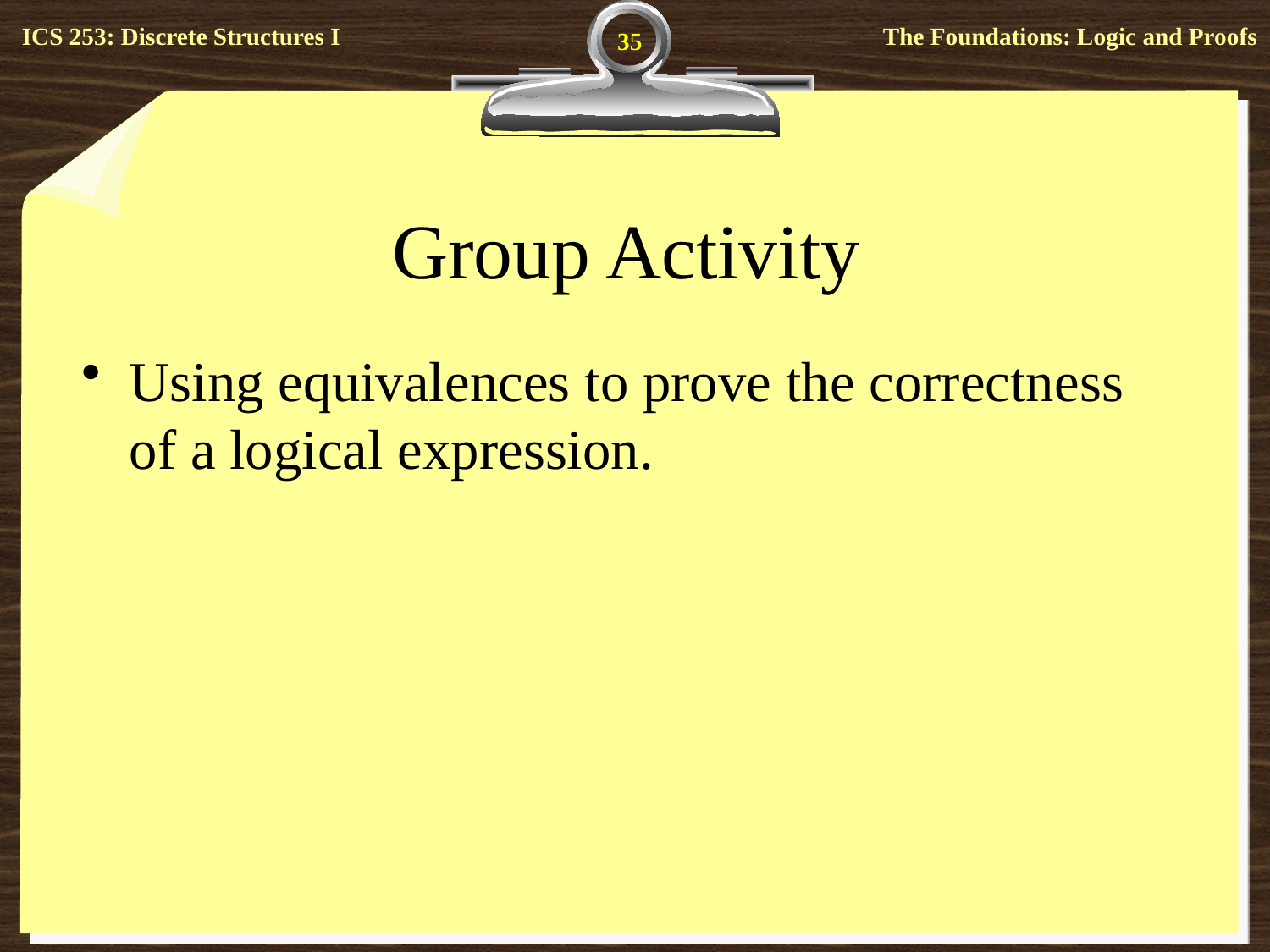

35
# Group Activity
Using equivalences to prove the correctness of a logical expression.